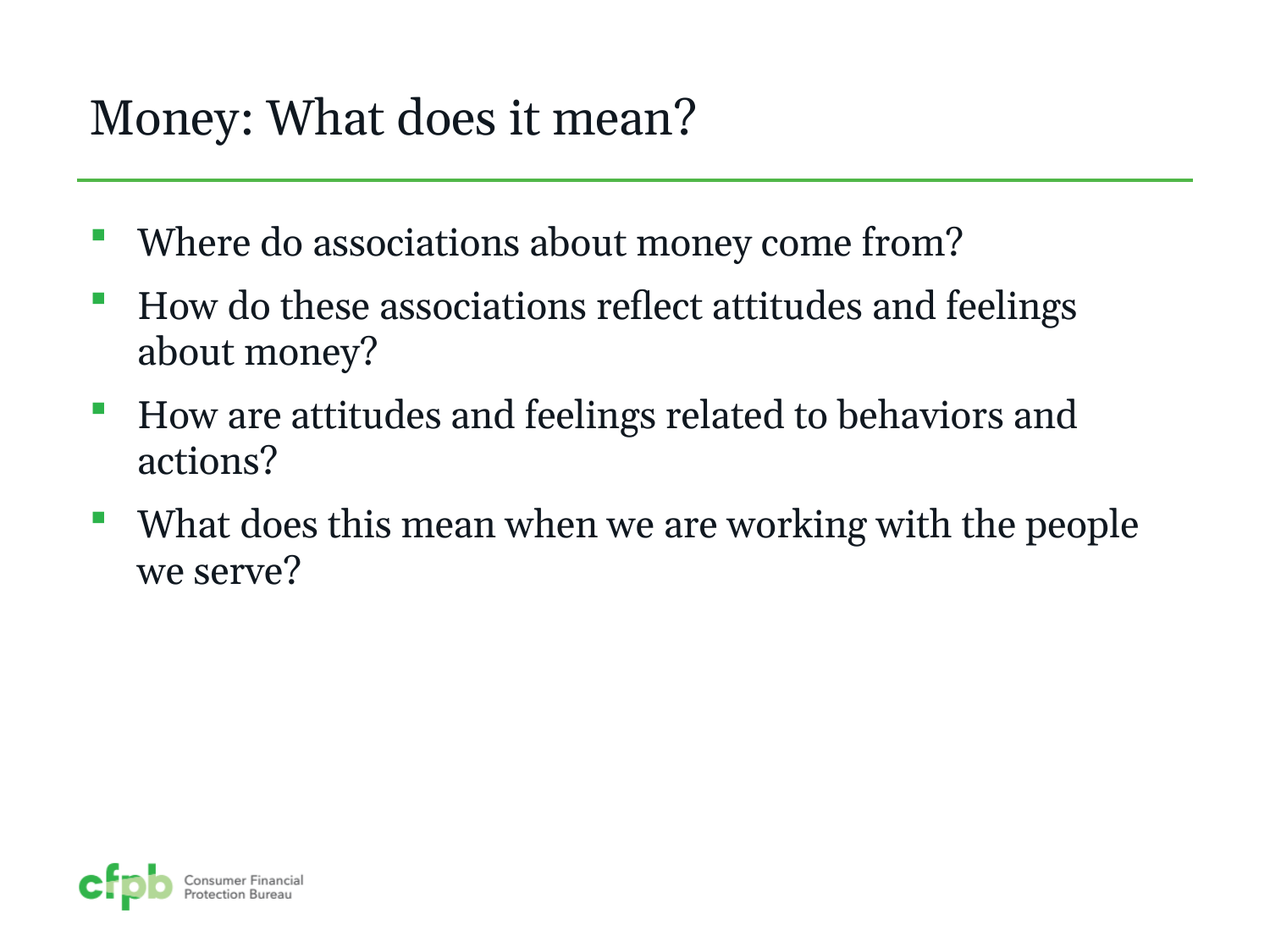

# Money: What does it mean?
Where do associations about money come from?
How do these associations reflect attitudes and feelings about money?
How are attitudes and feelings related to behaviors and actions?
What does this mean when we are working with the people we serve?